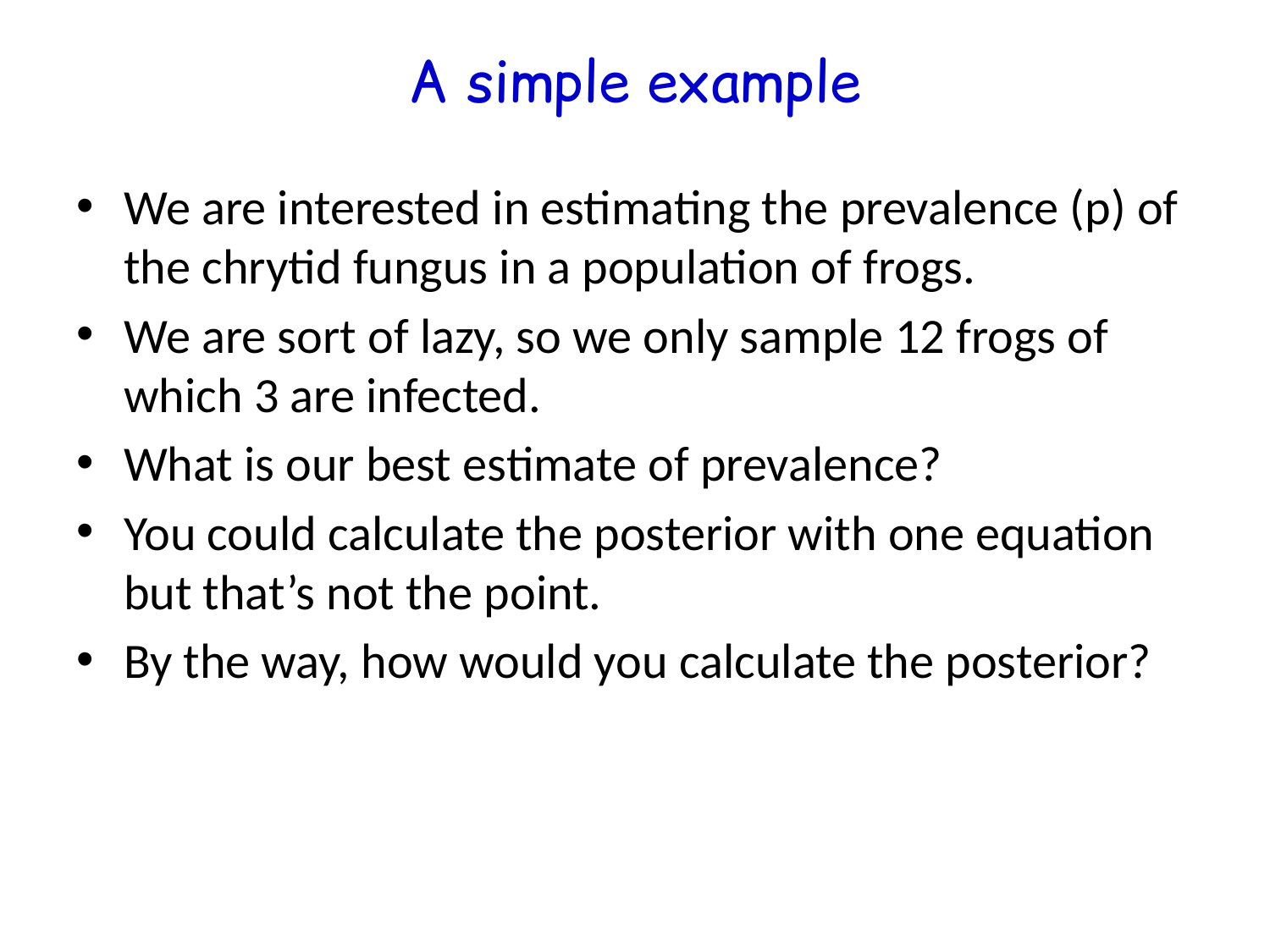

# A simple example
We are interested in estimating the prevalence (p) of the chrytid fungus in a population of frogs.
We are sort of lazy, so we only sample 12 frogs of which 3 are infected.
What is our best estimate of prevalence?
You could calculate the posterior with one equation but that’s not the point.
By the way, how would you calculate the posterior?